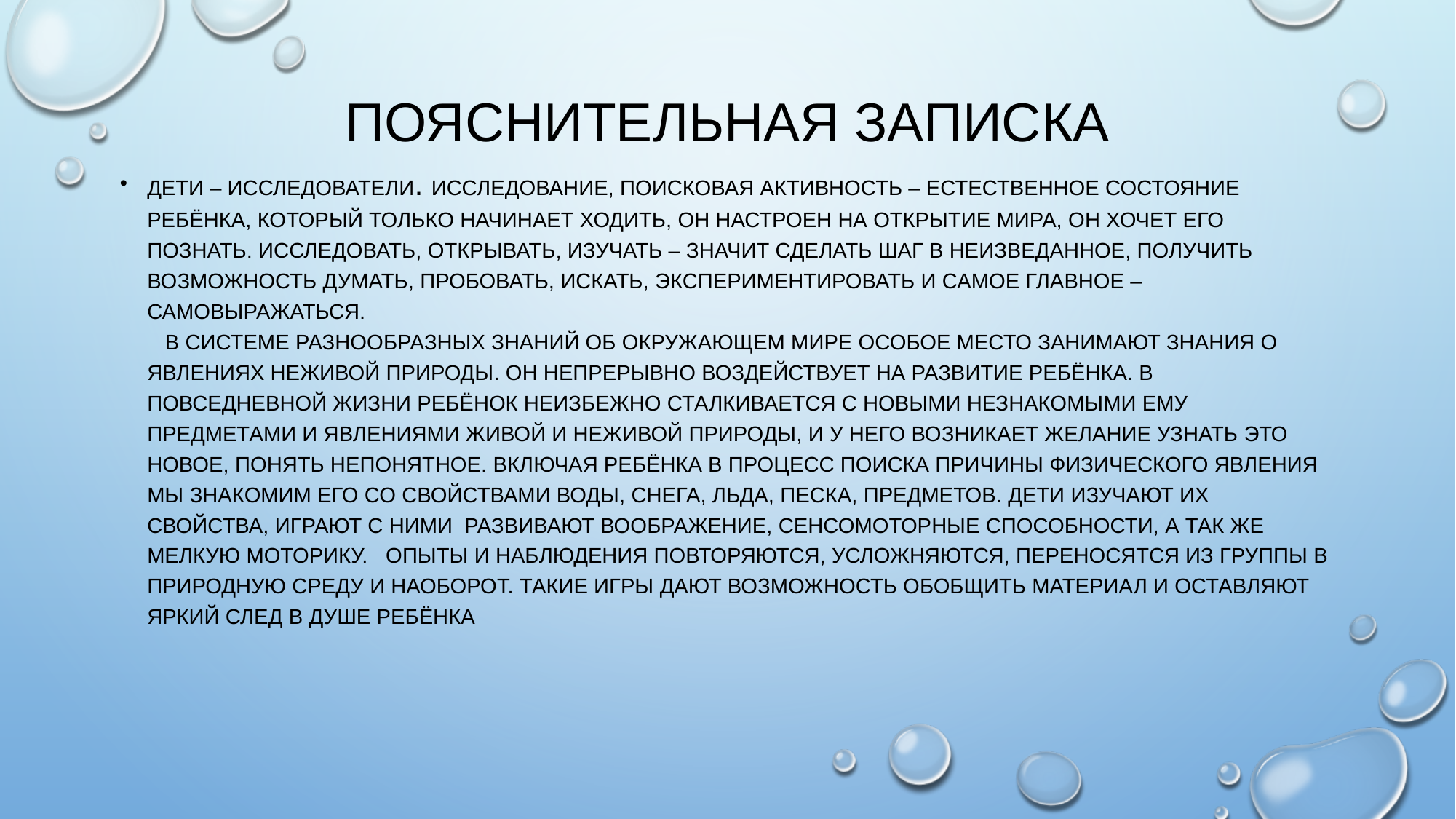

# Пояснительная записка
Дети – исследователи. Исследование, поисковая активность – естественное состояние ребёнка, который только начинает ходить, он настроен на открытие мира, он хочет его познать. Исследовать, открывать, изучать – значит сделать шаг в неизведанное, получить возможность думать, пробовать, искать, экспериментировать и самое главное – самовыражаться.                                                                                                                                                                     В системе разнообразных знаний об окружающем мире особое место занимают знания о явлениях неживой природы. Он непрерывно воздействует на развитие ребёнка. В повседневной жизни ребёнок неизбежно сталкивается с новыми незнакомыми ему предметами и явлениями живой и неживой природы, и у него возникает желание узнать это новое, понять непонятное. Включая ребёнка в процесс поиска причины физического явления мы знакомим его со свойствами воды, снега, льда, песка, предметов. Дети изучают их свойства, играют с ними  развивают воображение, сенсомоторные способности, а так же мелкую моторику.   Опыты и наблюдения повторяются, усложняются, переносятся из группы в природную среду и наоборот. Такие игры дают возможность обобщить материал и оставляют яркий след в душе ребёнка